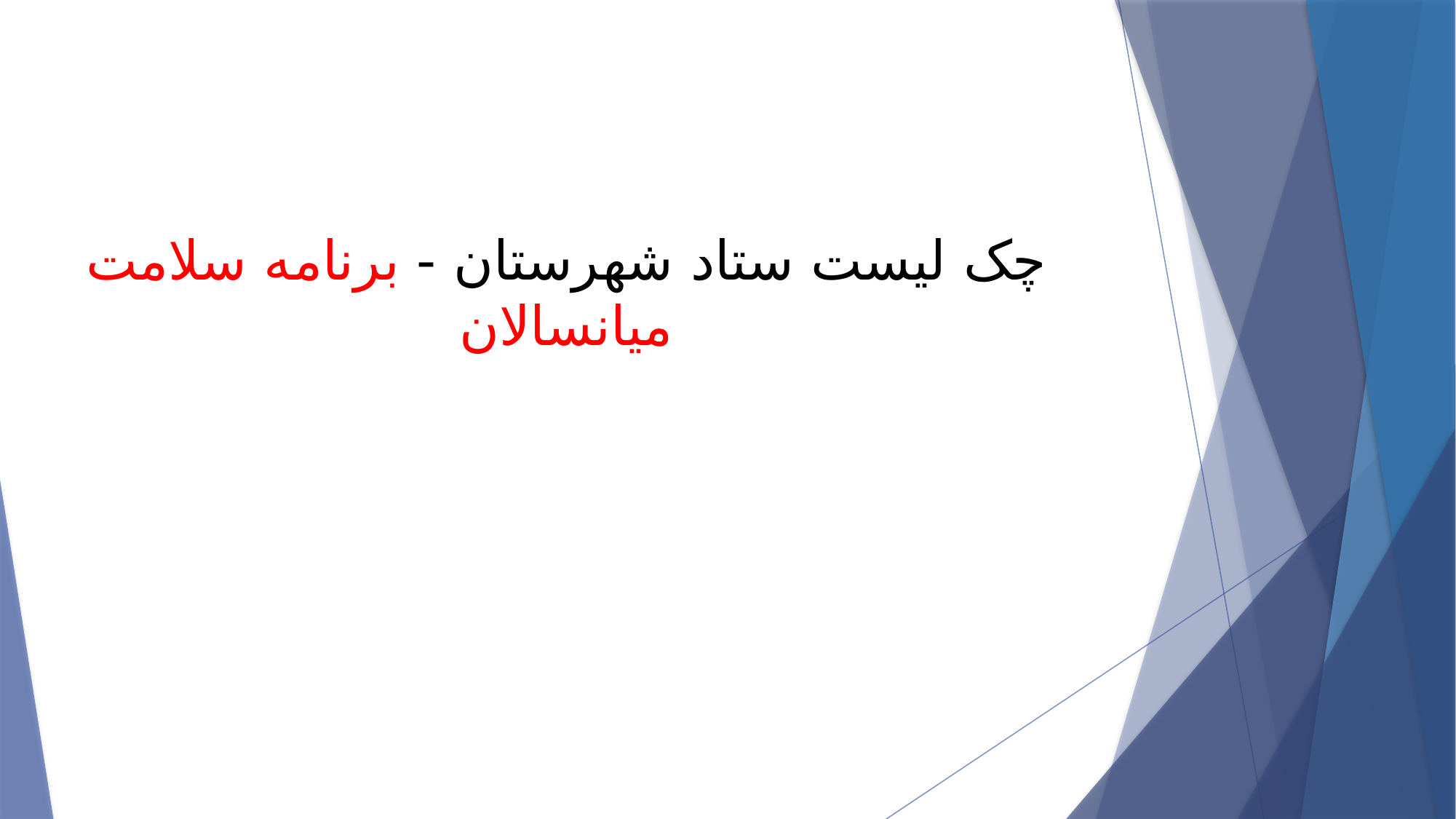

# چک لیست ستاد شهرستان - برنامه سلامت میانسالان